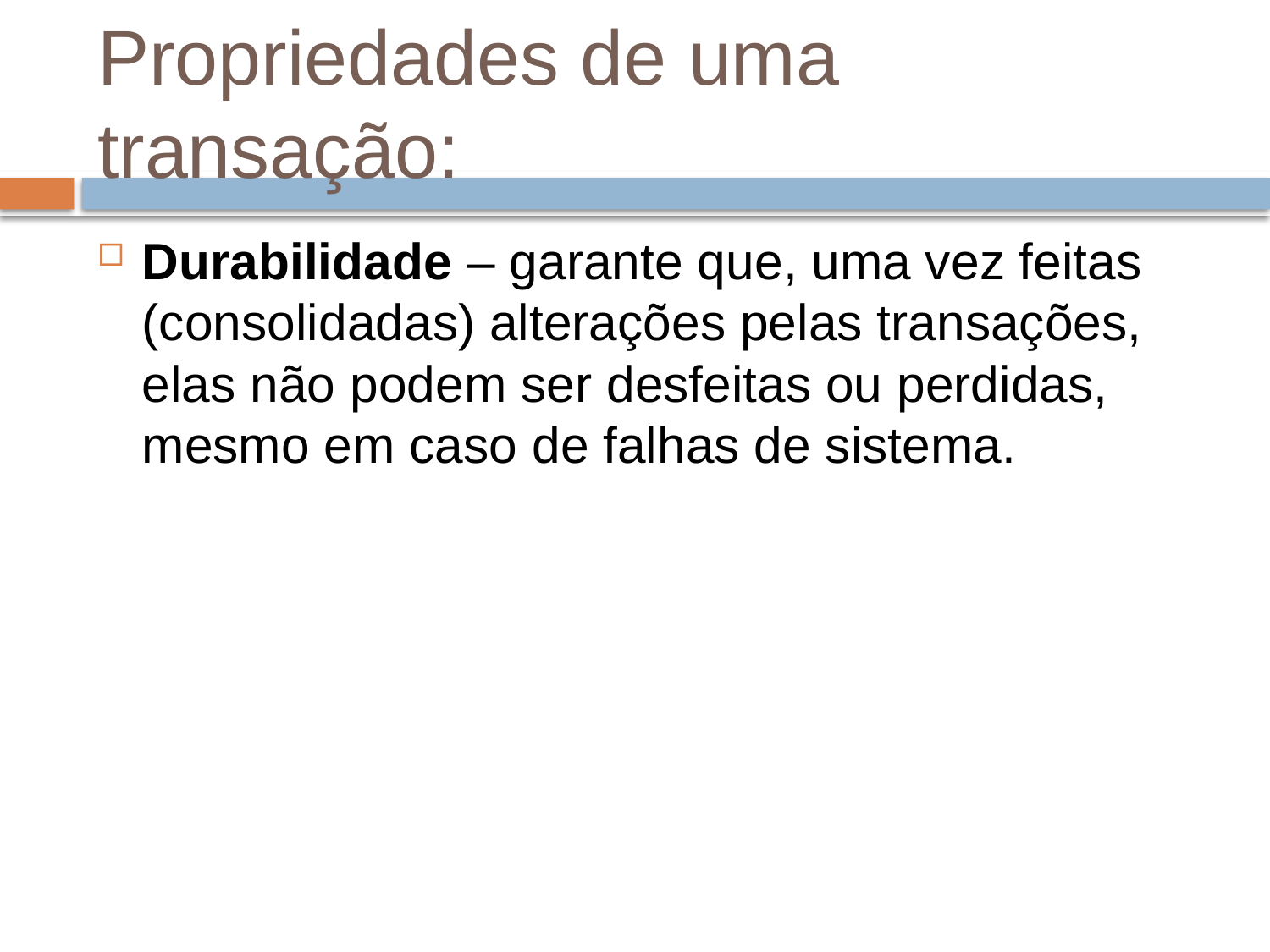

# Propriedades de uma transação:
Durabilidade – garante que, uma vez feitas (consolidadas) alterações pelas transações, elas não podem ser desfeitas ou perdidas, mesmo em caso de falhas de sistema.